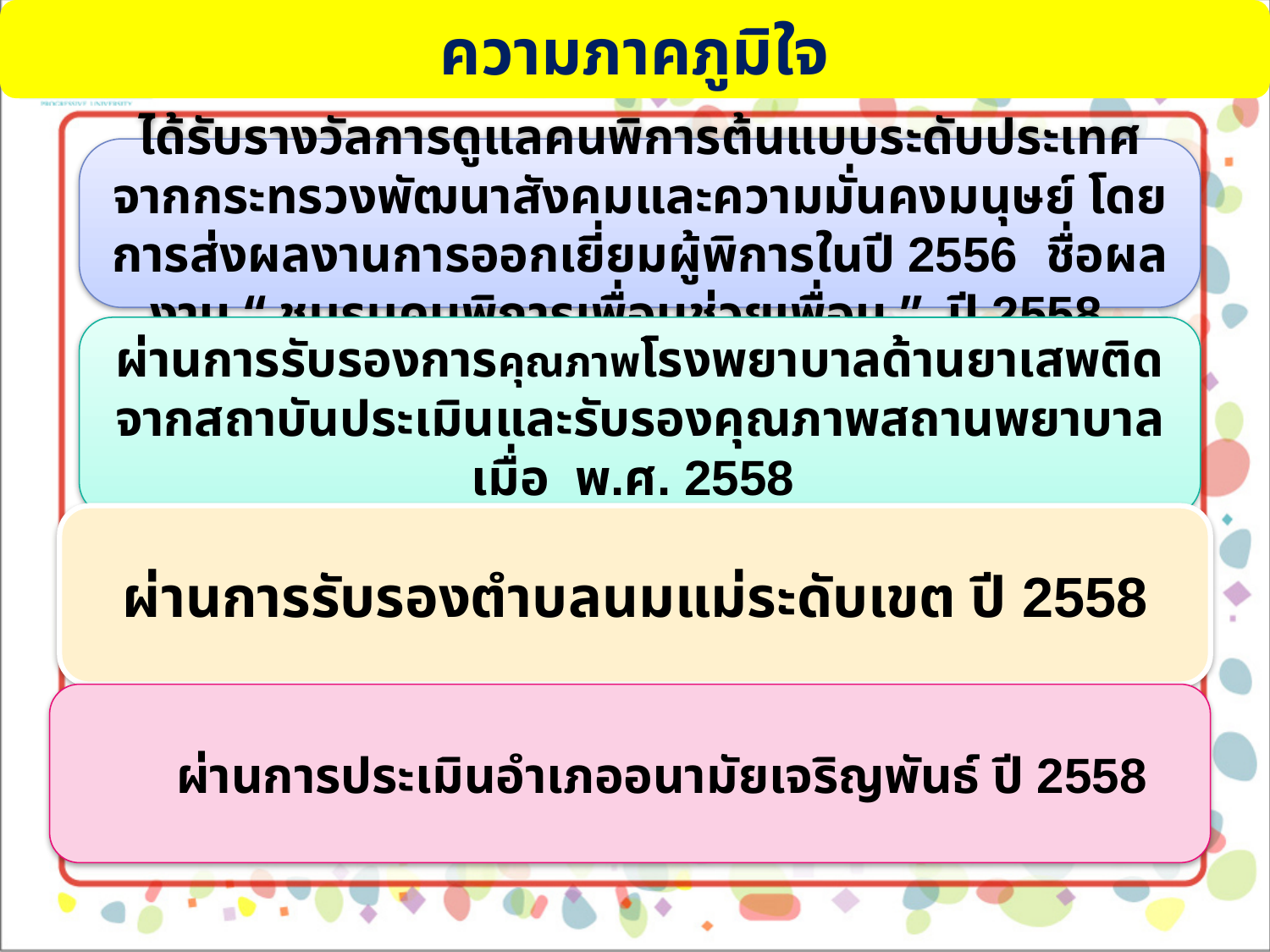

ความภาคภูมิใจ
ได้รับรางวัลการดูแลคนพิการต้นแบบระดับประเทศ จากกระทรวงพัฒนาสังคมและความมั่นคงมนุษย์ โดยการส่งผลงานการออกเยี่ยมผู้พิการในปี 2556  ชื่อผลงาน “ ชมรมคนพิการเพื่อนช่วยเพื่อน ”  ปี 2558
ผ่านการรับรองการคุณภาพโรงพยาบาลด้านยาเสพติด จากสถาบันประเมินและรับรองคุณภาพสถานพยาบาลเมื่อ  พ.ศ. 2558
ผ่านการรับรองตำบลนมแม่ระดับเขต ปี 2558
ผ่านการประเมินอำเภออนามัยเจริญพันธ์ ปี 2558